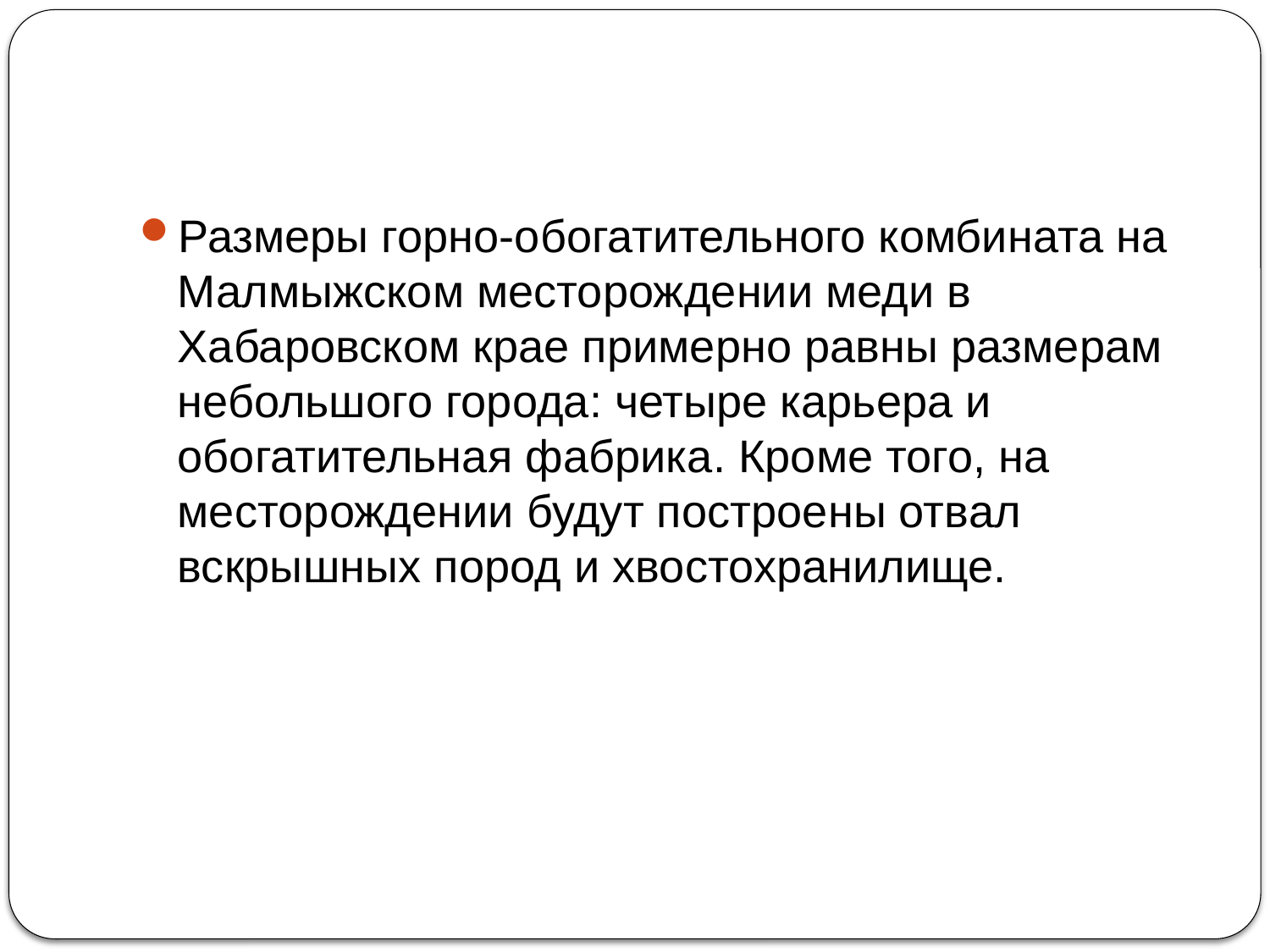

#
Размеры горно-обогатительного комбината на Малмыжском месторождении меди в Хабаровском крае примерно равны размерам небольшого города: четыре карьера и обогатительная фабрика. Кроме того, на месторождении будут построены отвал вскрышных пород и хвостохранилище.